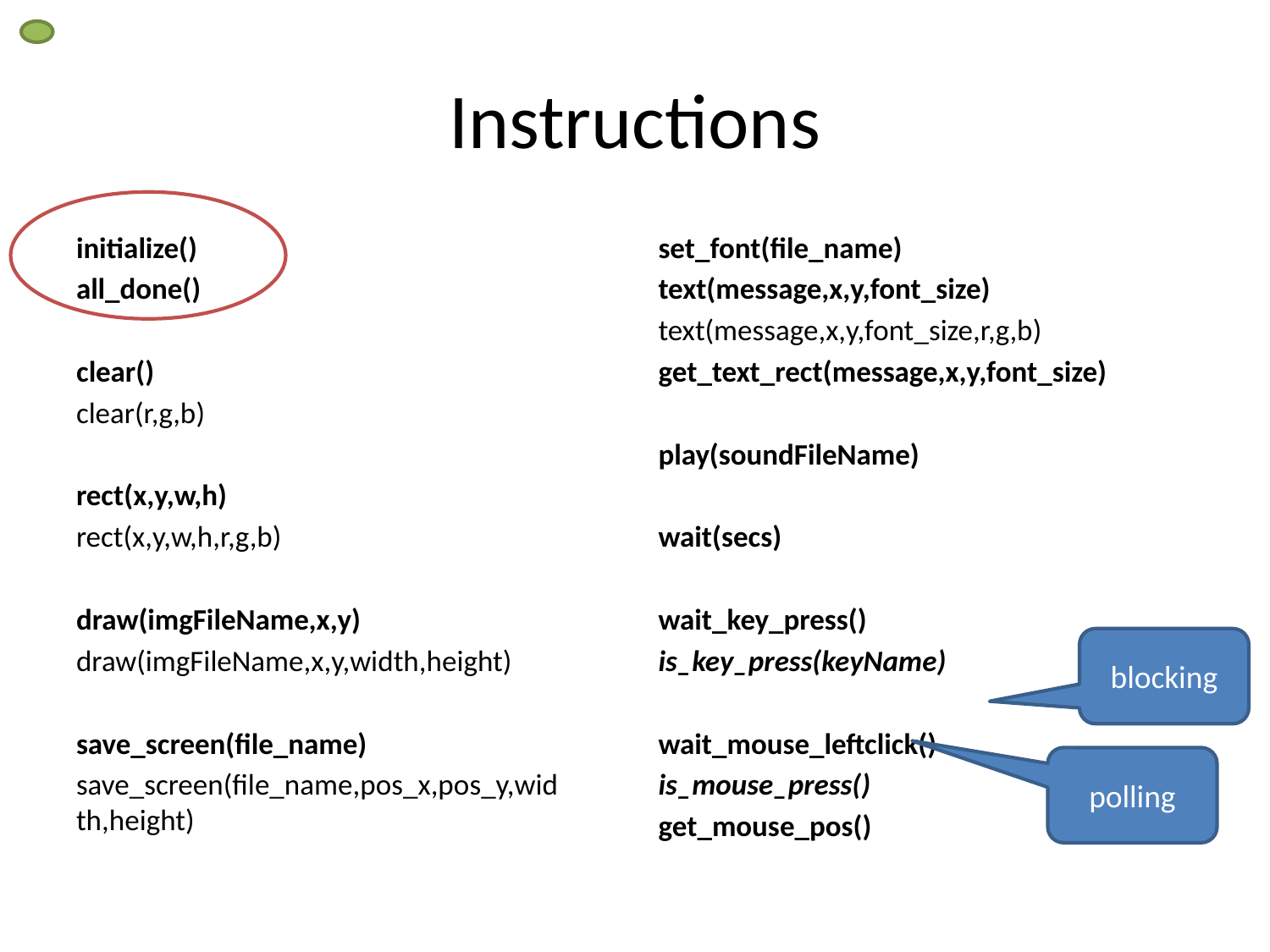

# Instructions

initialize()
all_done()

clear()
clear(r,g,b)

rect(x,y,w,h)
rect(x,y,w,h,r,g,b)

draw(imgFileName,x,y)
draw(imgFileName,x,y,width,height)

save_screen(file_name)
save_screen(file_name,pos_x,pos_y,width,height)

set_font(file_name)
text(message,x,y,font_size)
text(message,x,y,font_size,r,g,b)
get_text_rect(message,x,y,font_size)

play(soundFileName)

wait(secs)

wait_key_press()
is_key_press(keyName)

wait_mouse_leftclick()
is_mouse_press()
get_mouse_pos()

blocking
polling